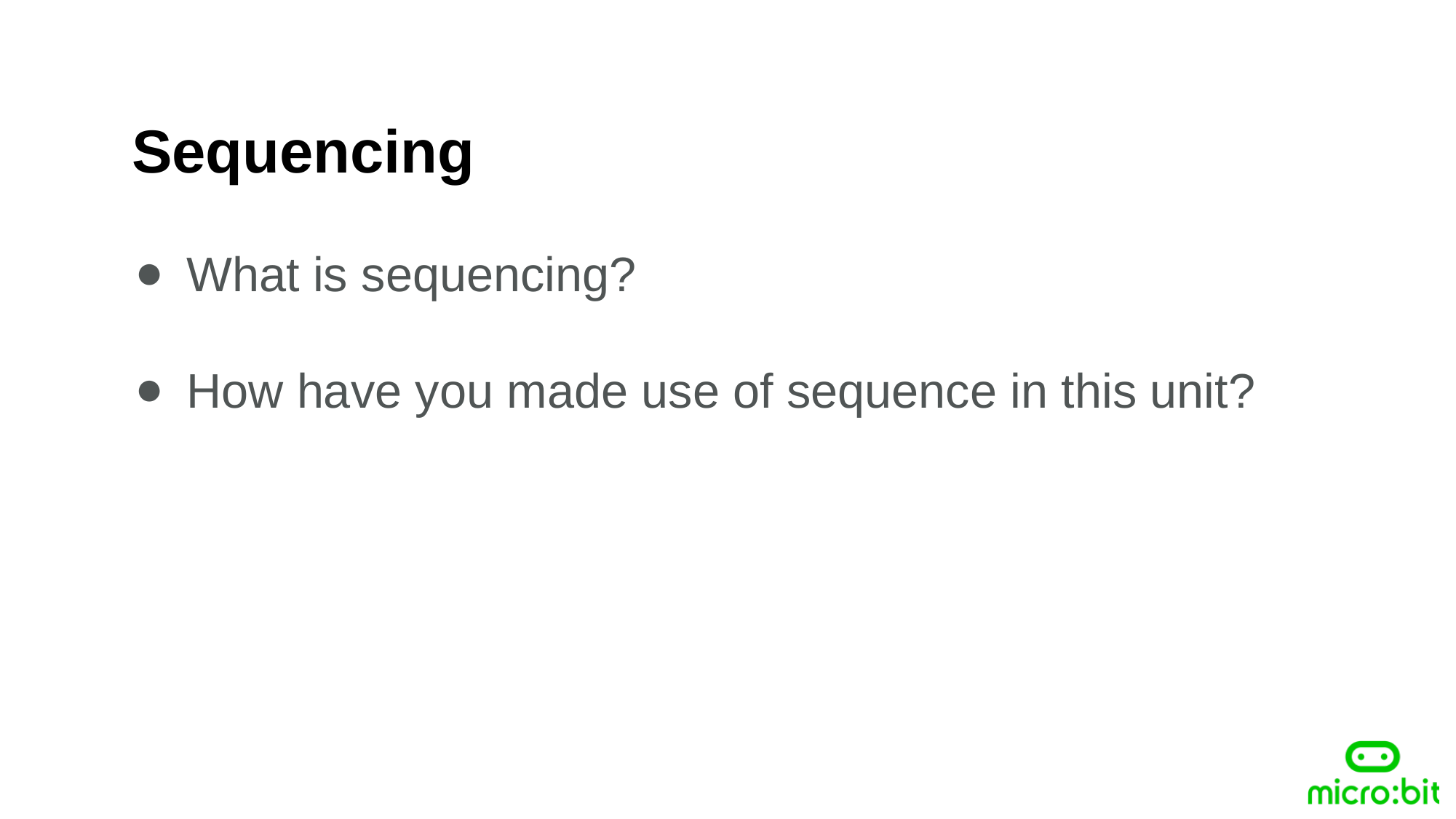

Sequencing

What is sequencing?

How have you made use of sequence in this unit?